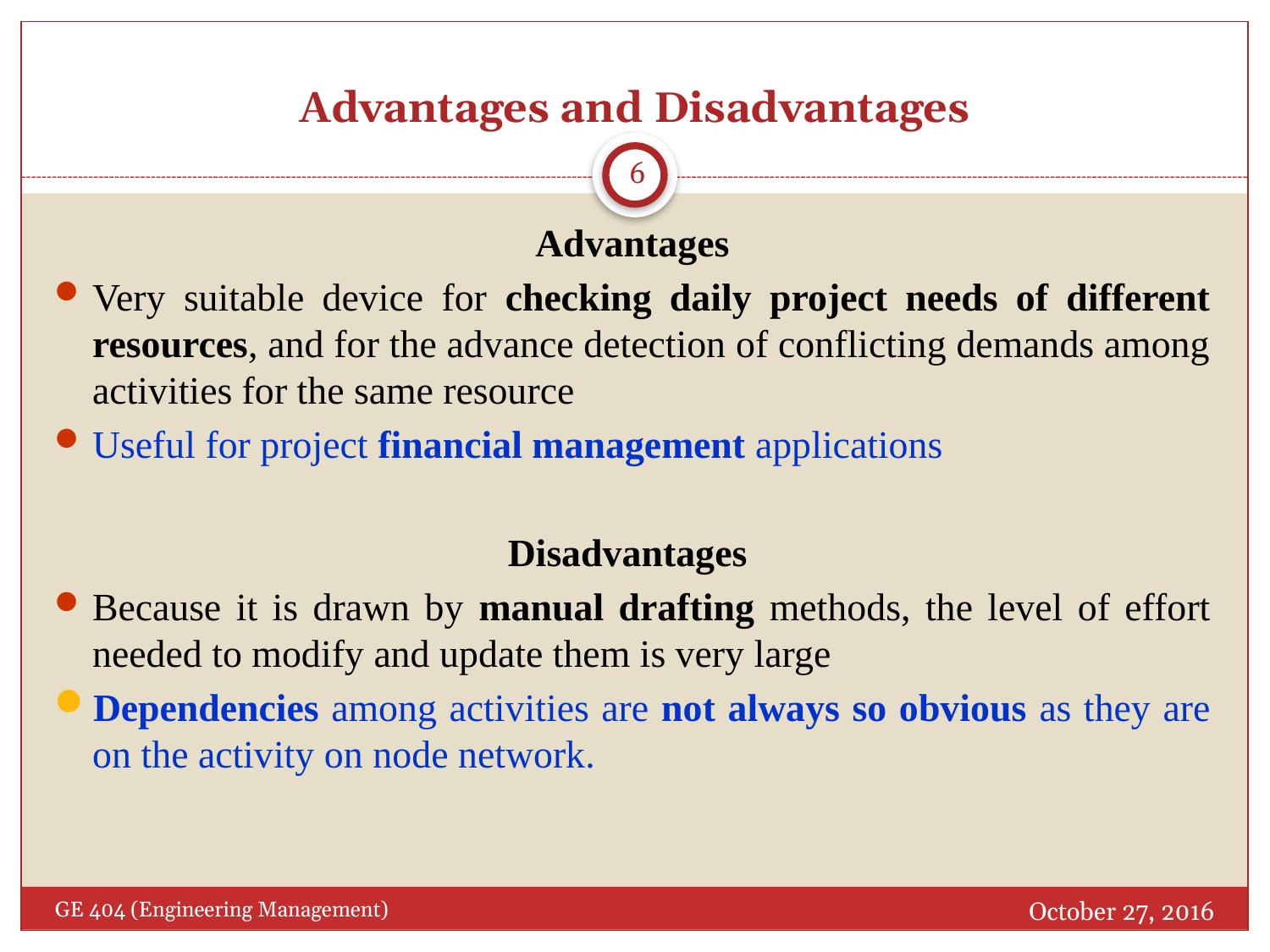

# Advantages and Disadvantages
6
Advantages
Very suitable device for checking daily project needs of different resources, and for the advance detection of conflicting demands among activities for the same resource
Useful for project financial management applications

Disadvantages
Because it is drawn by manual drafting methods, the level of effort needed to modify and update them is very large
Dependencies among activities are not always so obvious as they are on the activity on node network.

October 27, 2016
GE 404 (Engineering Management)